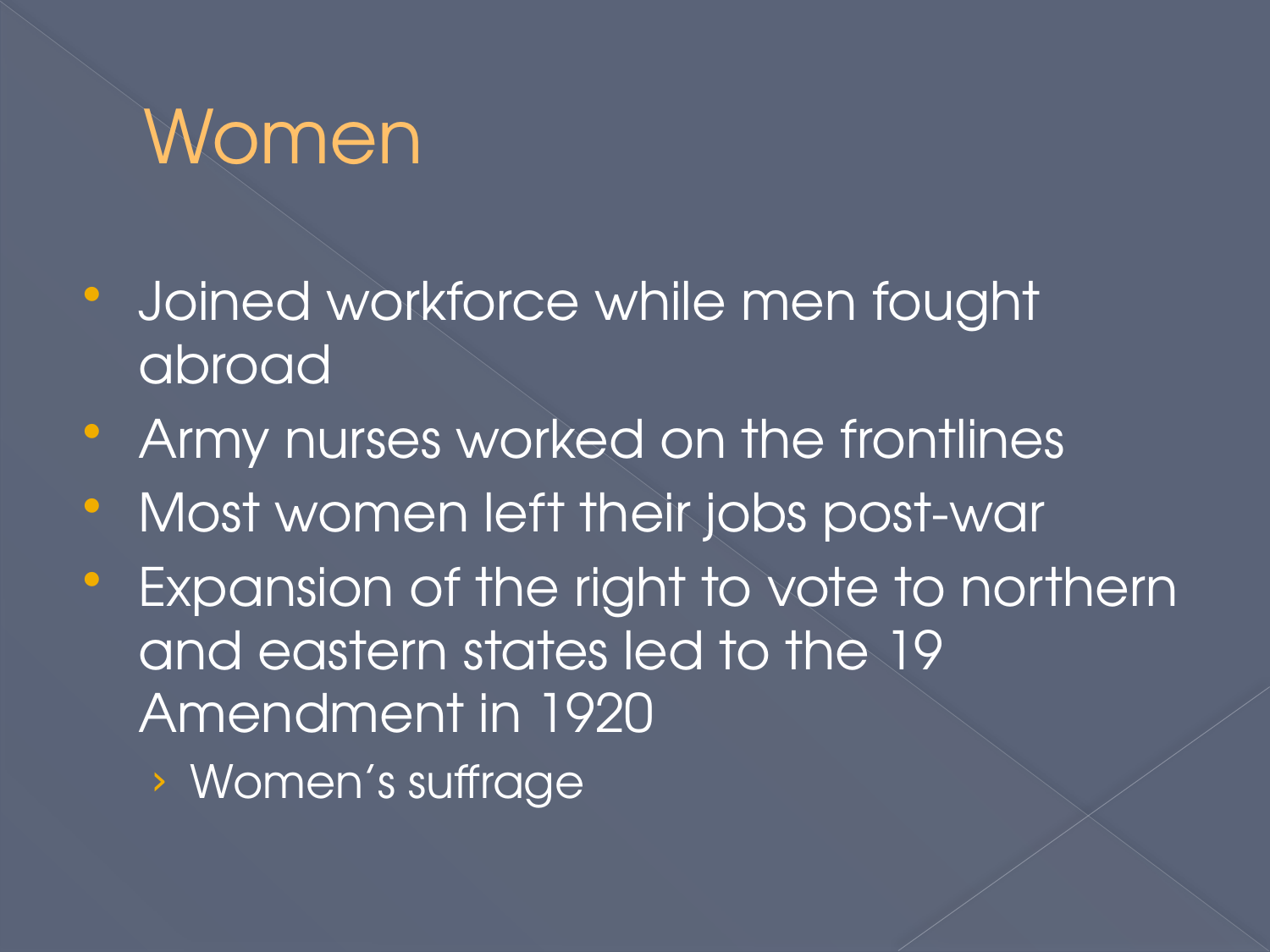

# Women
Joined workforce while men fought abroad
Army nurses worked on the frontlines
Most women left their jobs post-war
Expansion of the right to vote to northern and eastern states led to the 19 Amendment in 1920
Women’s suffrage